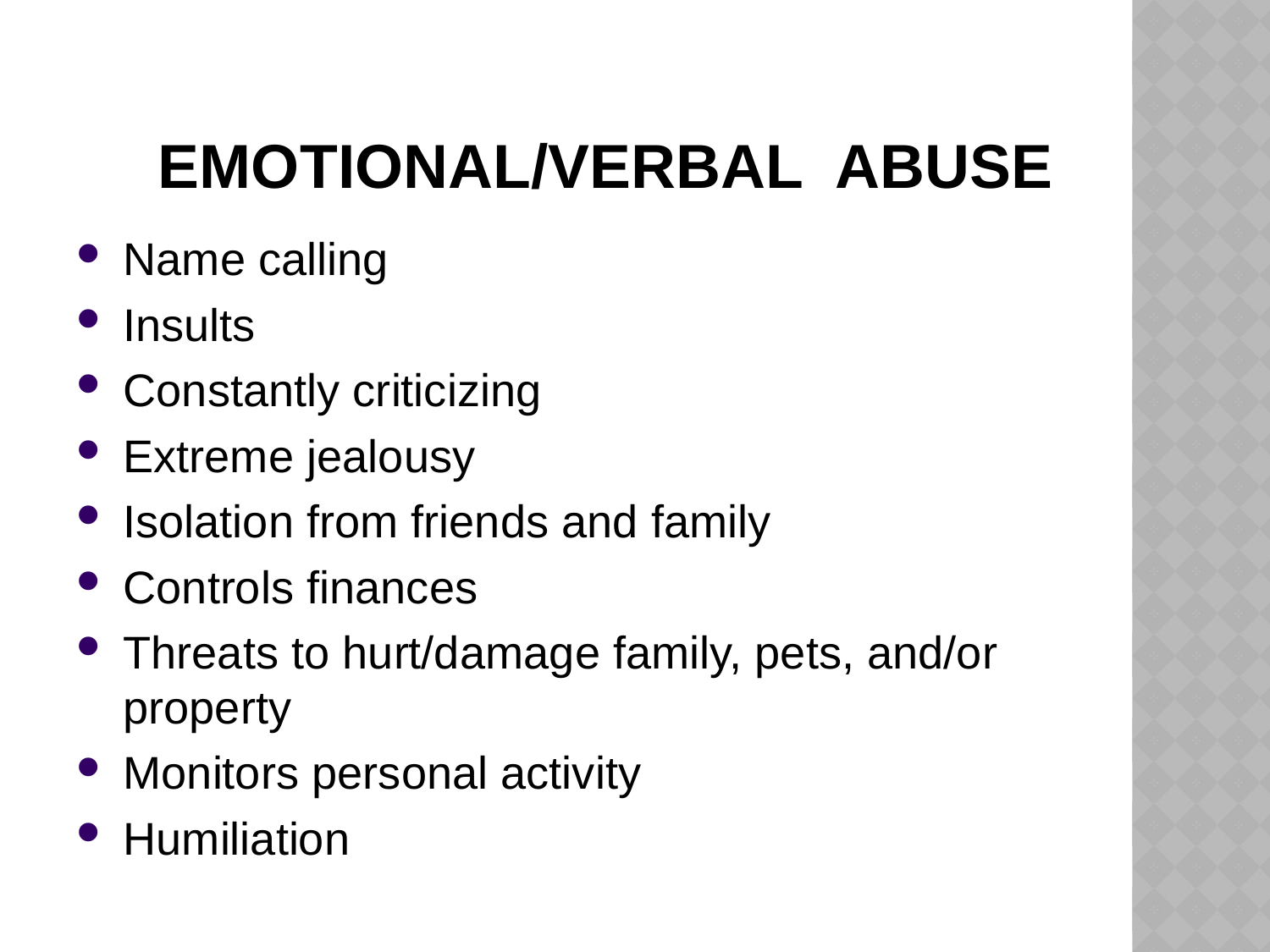

# Emotional/Verbal  Abuse
Name calling
Insults
Constantly criticizing
Extreme jealousy
Isolation from friends and family
Controls finances
Threats to hurt/damage family, pets, and/or property
Monitors personal activity
Humiliation